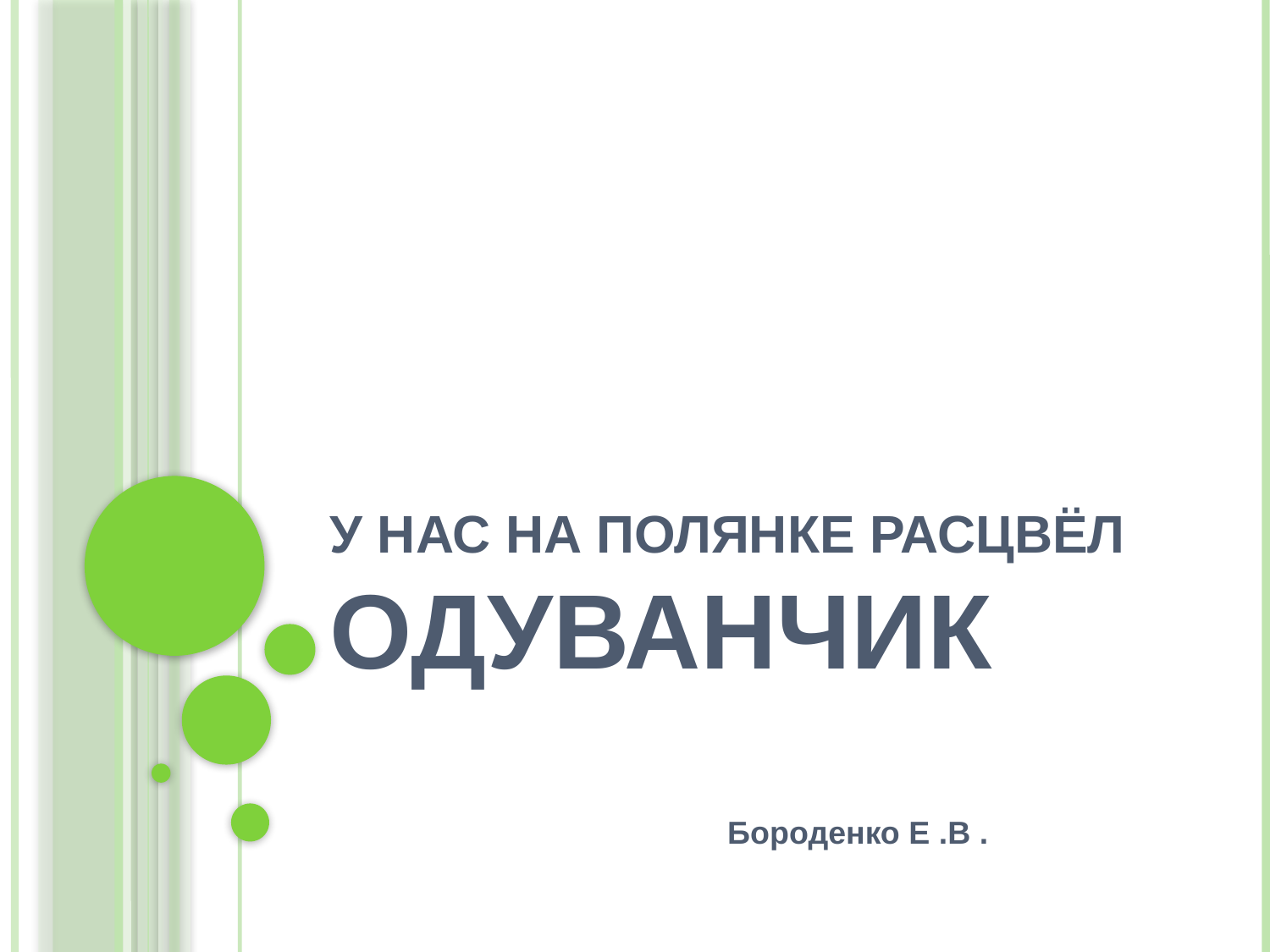

# У нас на полянке расцвёл одуванчик
Бороденко Е .В .